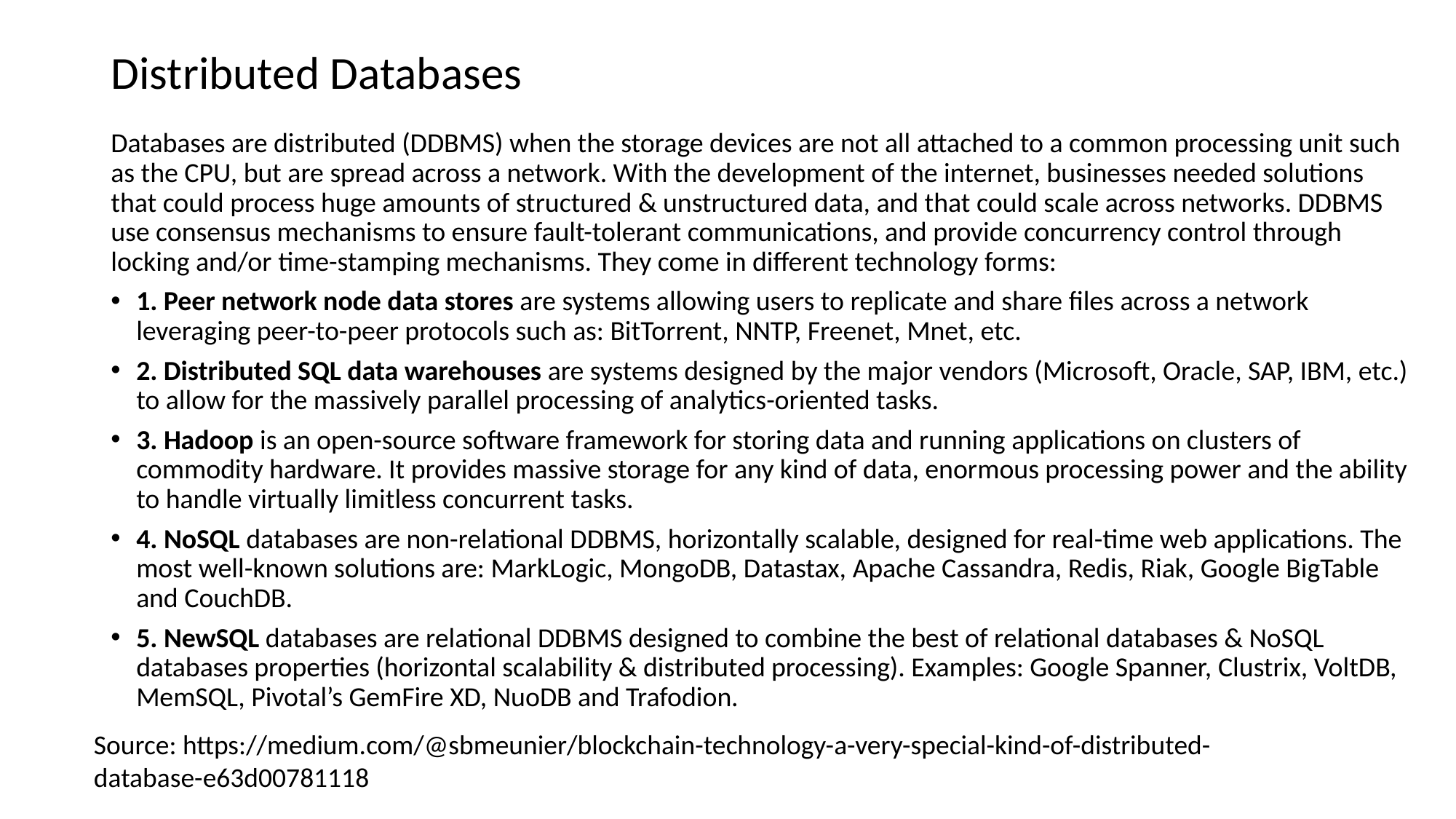

# Distributed Databases
Databases are distributed (DDBMS) when the storage devices are not all attached to a common processing unit such as the CPU, but are spread across a network. With the development of the internet, businesses needed solutions that could process huge amounts of structured & unstructured data, and that could scale across networks. DDBMS use consensus mechanisms to ensure fault-tolerant communications, and provide concurrency control through locking and/or time-stamping mechanisms. They come in different technology forms:
1. Peer network node data stores are systems allowing users to replicate and share files across a network leveraging peer-to-peer protocols such as: BitTorrent, NNTP, Freenet, Mnet, etc.
2. Distributed SQL data warehouses are systems designed by the major vendors (Microsoft, Oracle, SAP, IBM, etc.) to allow for the massively parallel processing of analytics-oriented tasks.
3. Hadoop is an open-source software framework for storing data and running applications on clusters of commodity hardware. It provides massive storage for any kind of data, enormous processing power and the ability to handle virtually limitless concurrent tasks.
4. NoSQL databases are non-relational DDBMS, horizontally scalable, designed for real-time web applications. The most well-known solutions are: MarkLogic, MongoDB, Datastax, Apache Cassandra, Redis, Riak, Google BigTable and CouchDB.
5. NewSQL databases are relational DDBMS designed to combine the best of relational databases & NoSQL databases properties (horizontal scalability & distributed processing). Examples: Google Spanner, Clustrix, VoltDB, MemSQL, Pivotal’s GemFire XD, NuoDB and Trafodion.

Source: https://medium.com/@sbmeunier/blockchain-technology-a-very-special-kind-of-distributed-database-e63d00781118